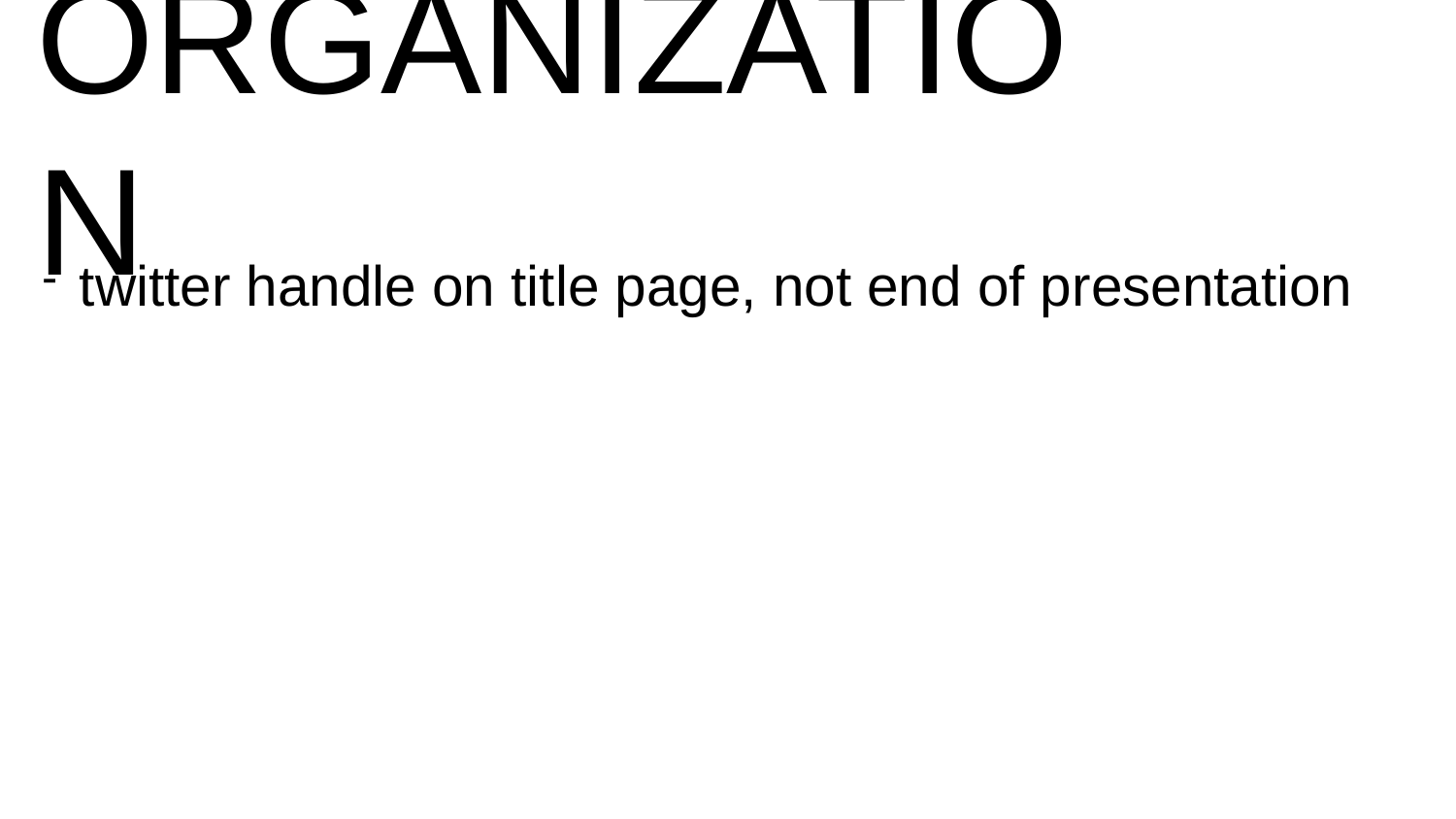

ORGANIZATION
twitter handle on title page, not end of presentation